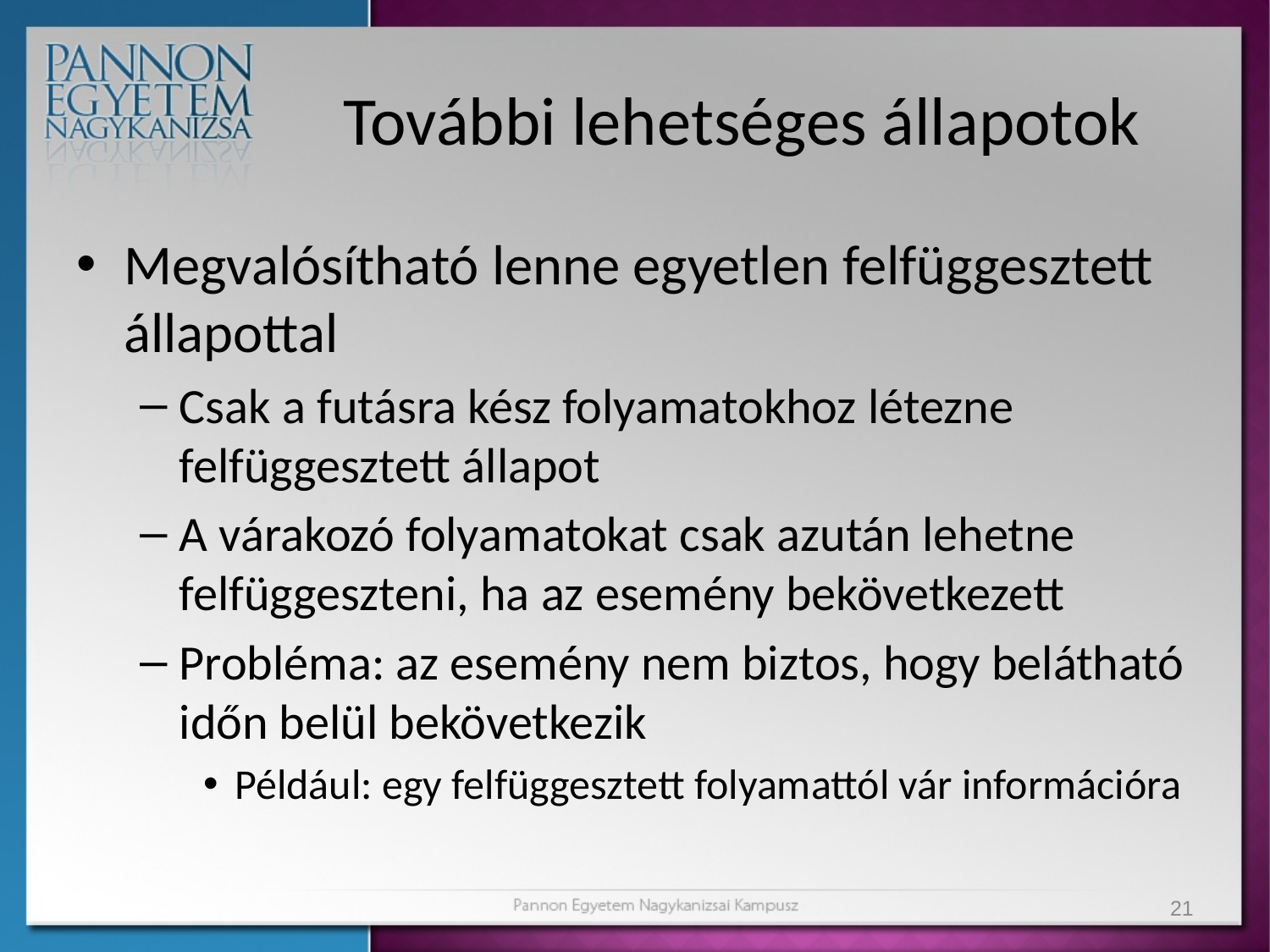

# További lehetséges állapotok
Megvalósítható lenne egyetlen felfüggesztett állapottal
Csak a futásra kész folyamatokhoz létezne felfüggesztett állapot
A várakozó folyamatokat csak azután lehetne felfüggeszteni, ha az esemény bekövetkezett
Probléma: az esemény nem biztos, hogy belátható időn belül bekövetkezik
Például: egy felfüggesztett folyamattól vár információra
21